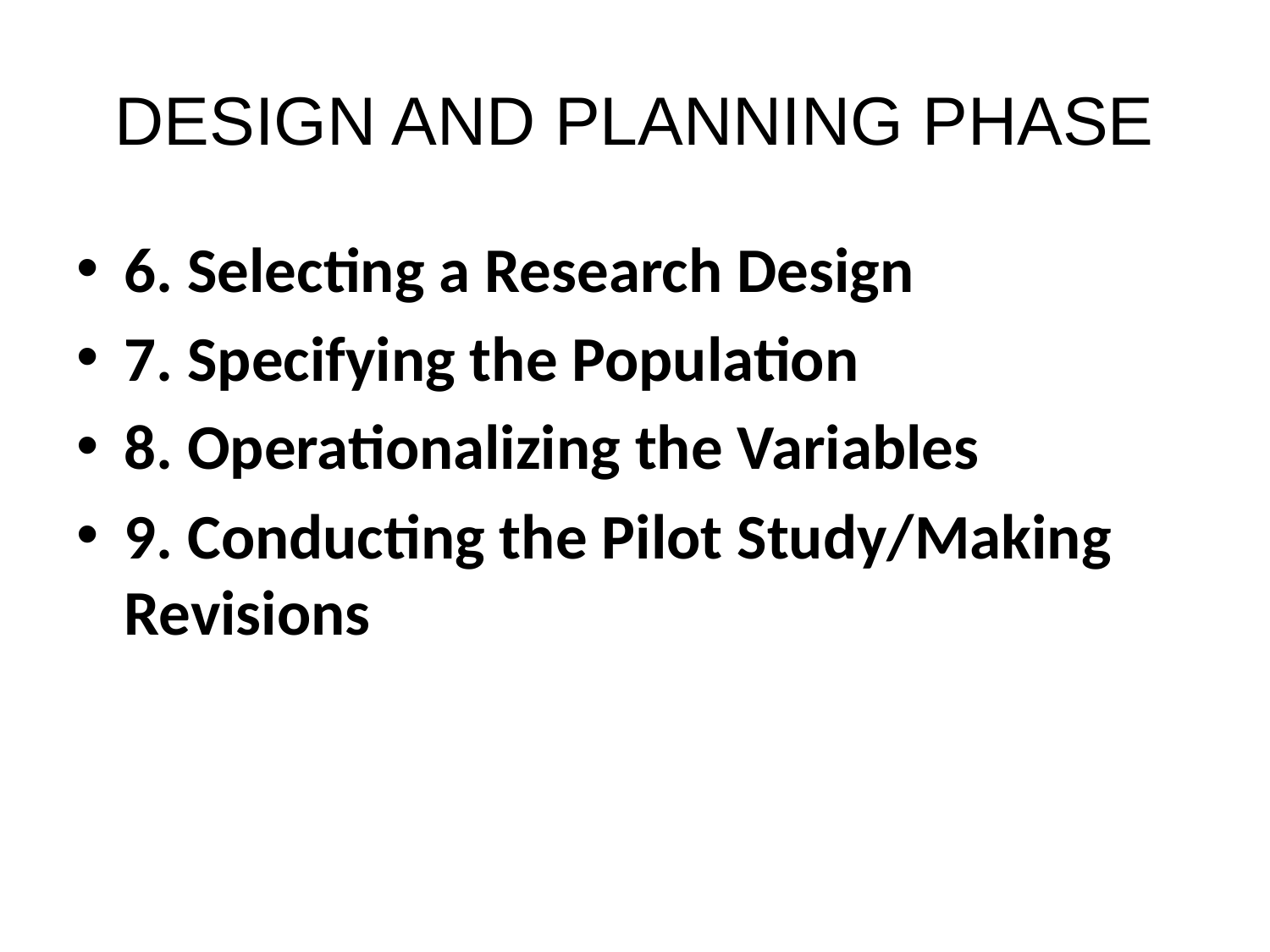

# DESIGN AND PLANNING PHASE
6. Selecting a Research Design
7. Specifying the Population
8. Operationalizing the Variables
9. Conducting the Pilot Study/Making Revisions